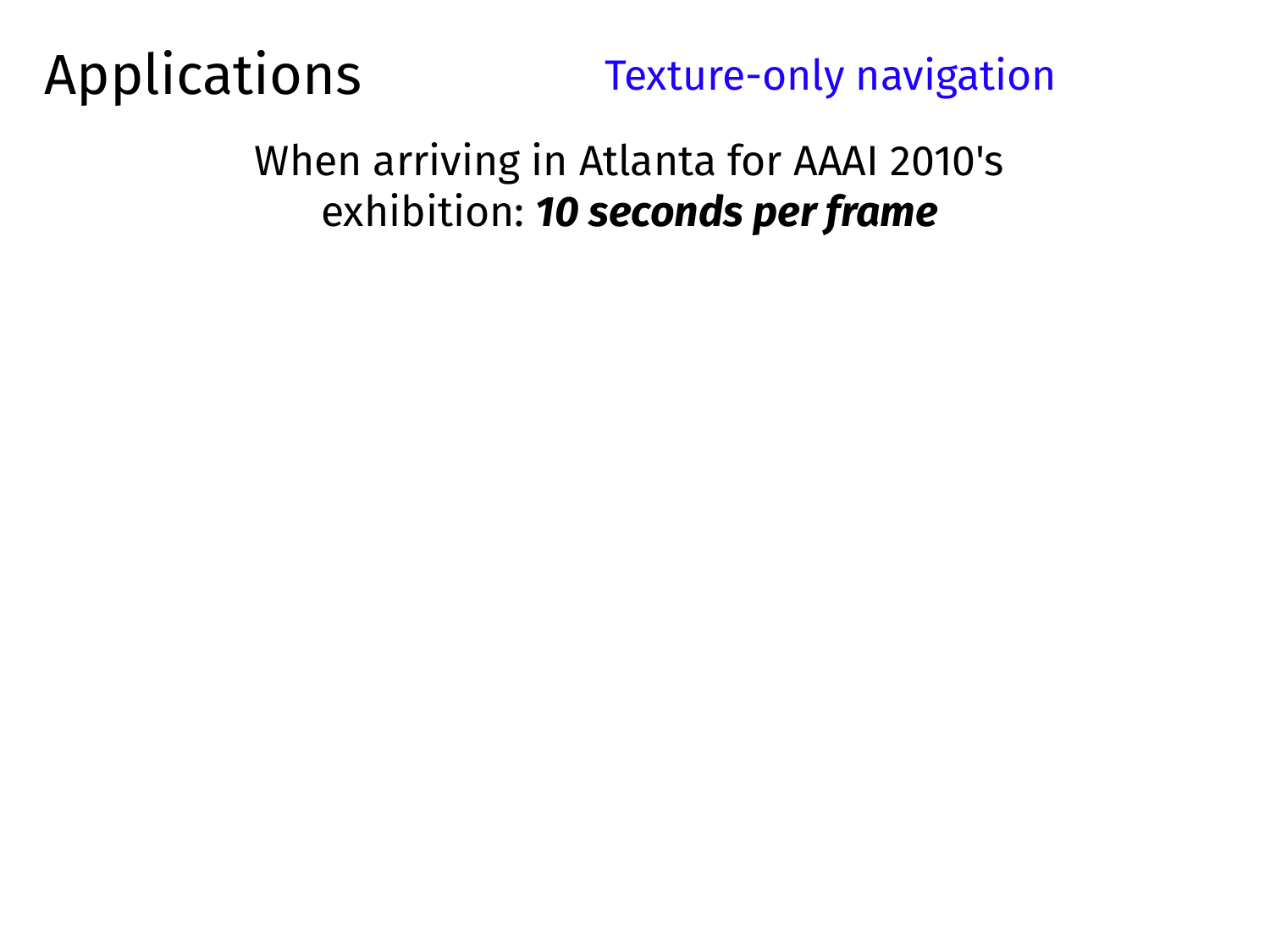

Applications
Texture-only navigation
When arriving in Atlanta for AAAI 2010's exhibition: 10 seconds per frame